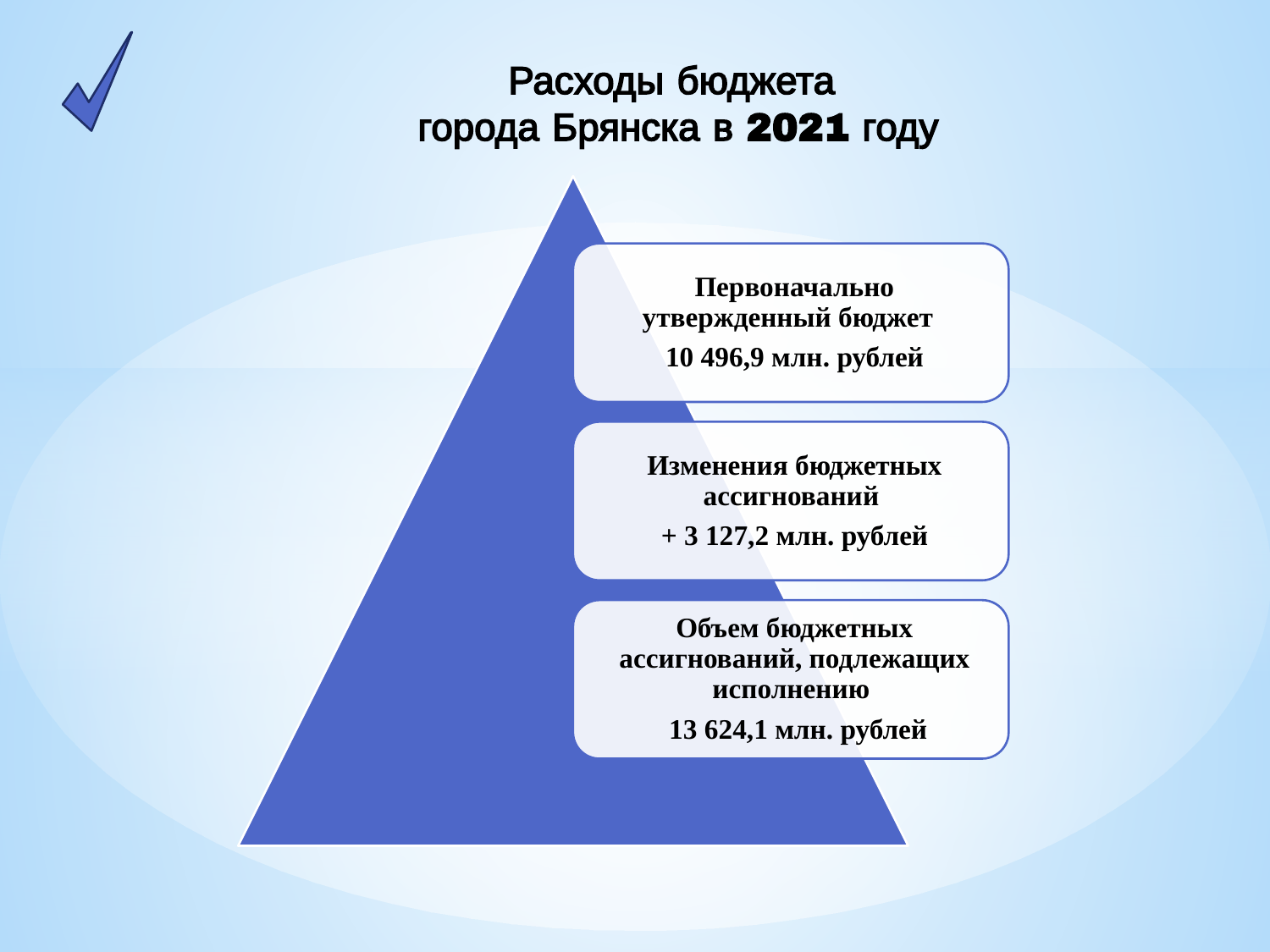

Расходы бюджета
города Брянска в 2021 году
Первоначально утвержденный бюджет
10 496,9 млн. рублей
Изменения бюджетных ассигнований
+ 3 127,2 млн. рублей
Объем бюджетных ассигнований, подлежащих исполнению
 13 624,1 млн. рублей